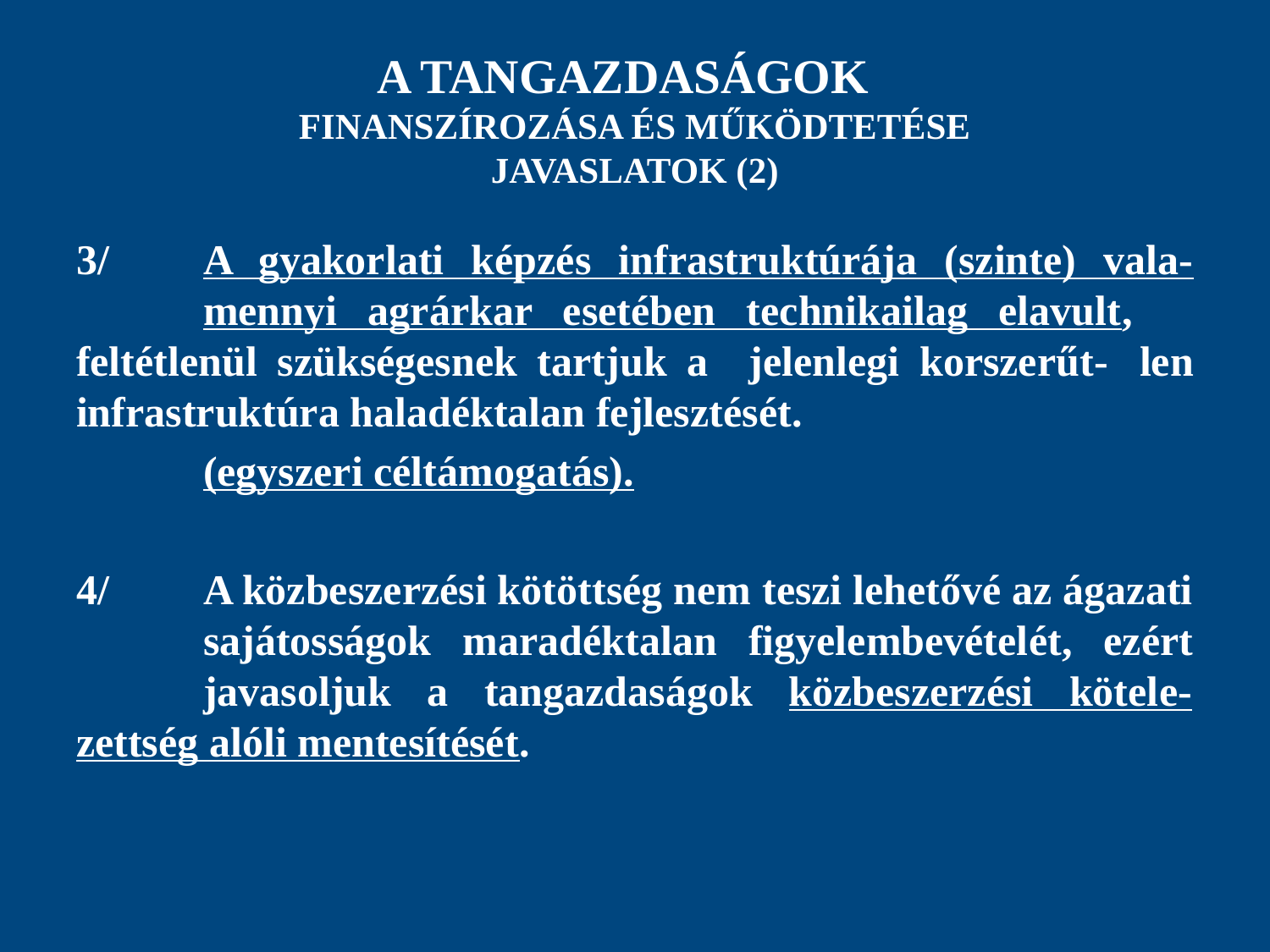

# A TANGAZDASÁGOK FINANSZÍROZÁSA ÉS MŰKÖDTETÉSE JAVASLATOK (2)
3/	A gyakorlati képzés infrastruktúrája (szinte) vala-	mennyi agrárkar esetében technikailag elavult, 	feltétlenül szükségesnek tartjuk a 	jelenlegi korszerűt-	len infrastruktúra haladéktalan fejlesztését.
 	(egyszeri céltámogatás).

4/	A közbeszerzési kötöttség nem teszi lehetővé az ágazati 	sajátosságok maradéktalan figyelembevételét, ezért 	javasoljuk a tangazdaságok közbeszerzési kötele-	zettség alóli mentesítését.